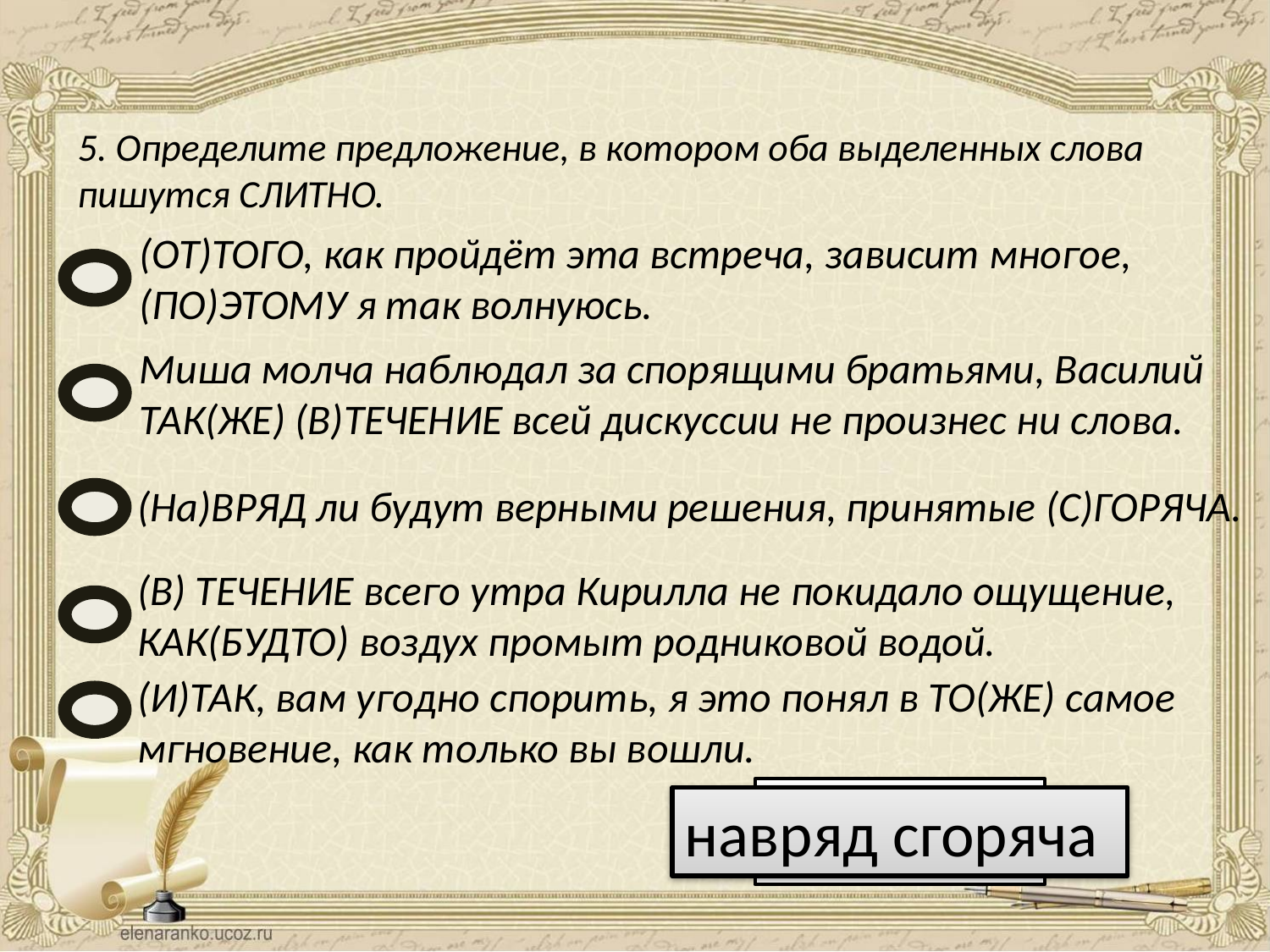

5. Определите предложение, в котором оба выделенных слова пишутся СЛИТНО.
(ОТ)ТОГО, как пройдёт эта встреча, зависит многое, (ПО)ЭТОМУ я так волнуюсь.

Миша молча наблюдал за спорящими братьями, Василий ТАК(ЖЕ) (В)ТЕЧЕНИЕ всей дискуссии не произнес ни слова.

(На)ВРЯД ли будут верными решения, принятые (С)ГОРЯЧА.

(В) ТЕЧЕНИЕ всего утра Кирилла не покидало ощущение, КАК(БУДТО) воздух промыт родниковой водой.

(И)ТАК, вам угодно спорить, я это понял в ТО(ЖЕ) самое мгновение, как только вы вошли.

Ответ
навряд сгоряча